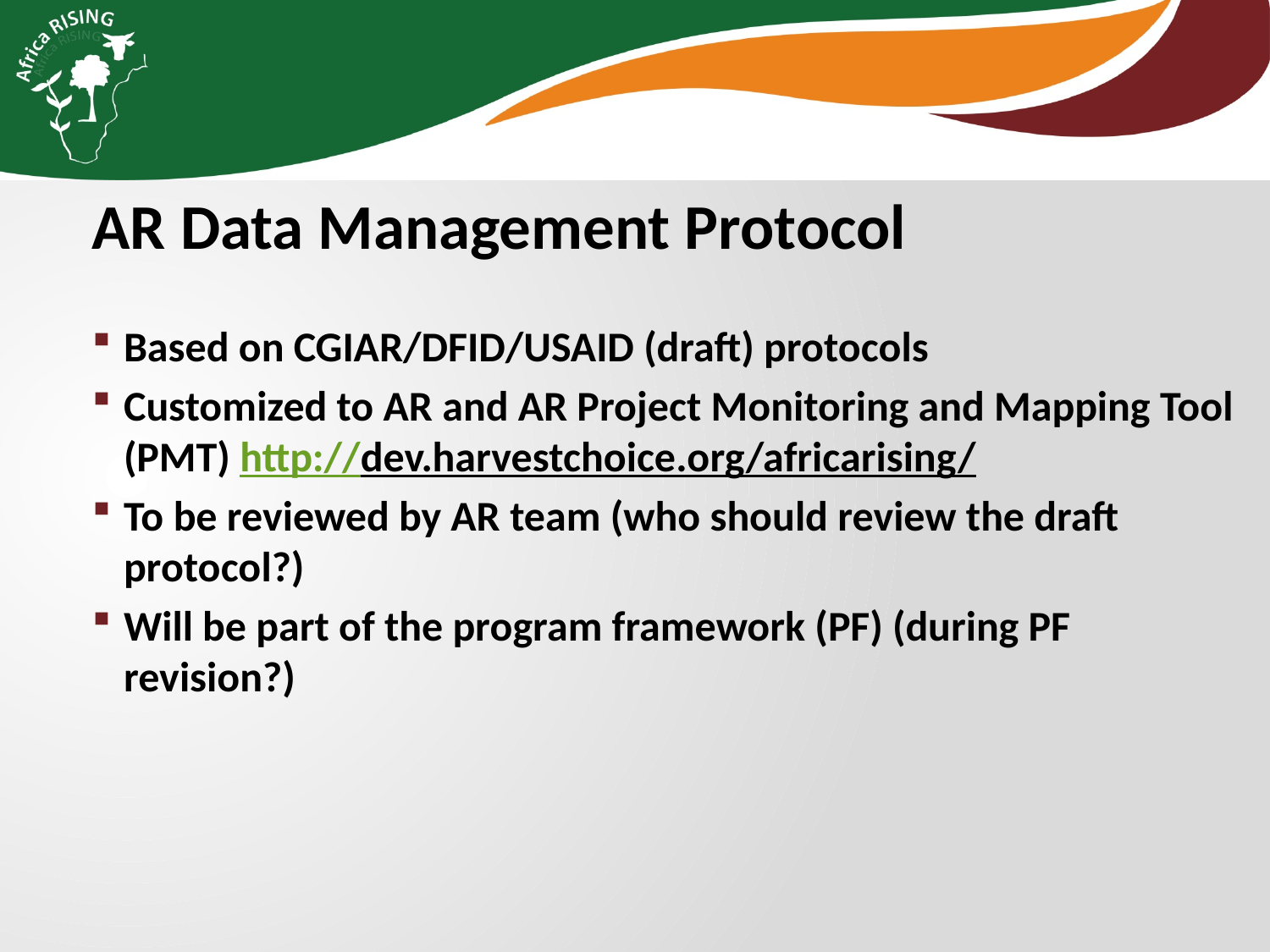

AR Data Management Protocol

Based on CGIAR/DFID/USAID (draft) protocols
Customized to AR and AR Project Monitoring and Mapping Tool (PMT) http://dev.harvestchoice.org/africarising/
To be reviewed by AR team (who should review the draft protocol?)
Will be part of the program framework (PF) (during PF revision?)